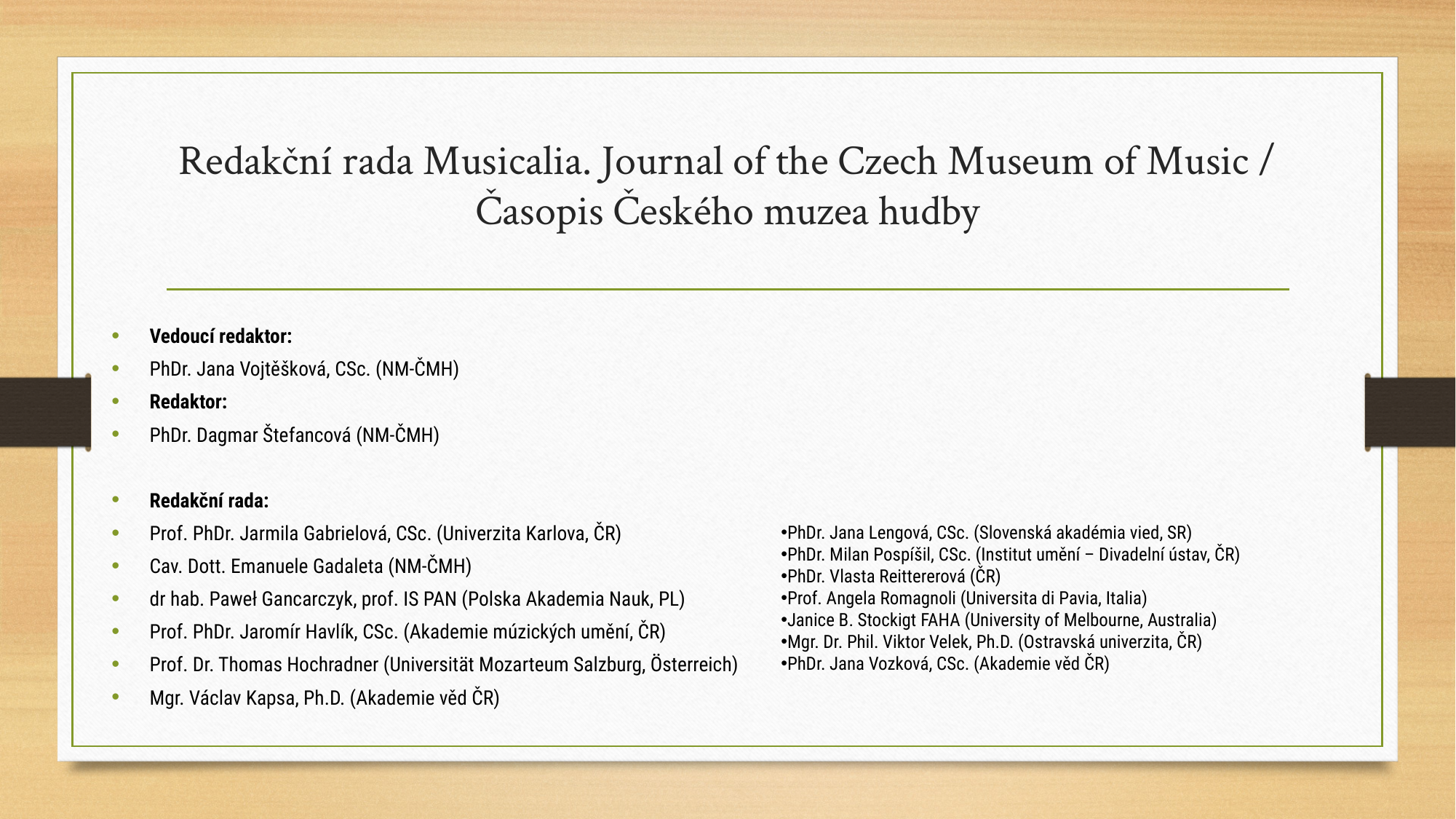

# Redakční rada Musicalia. Journal of the Czech Museum of Music / Časopis Českého muzea hudby
Vedoucí redaktor:
PhDr. Jana Vojtěšková, CSc. (NM-ČMH)
Redaktor:
PhDr. Dagmar Štefancová (NM-ČMH)

Redakční rada:
Prof. PhDr. Jarmila Gabrielová, CSc. (Univerzita Karlova, ČR)
Cav. Dott. Emanuele Gadaleta (NM-ČMH)
dr hab. Paweł Gancarczyk, prof. IS PAN (Polska Akademia Nauk, PL)
Prof. PhDr. Jaromír Havlík, CSc. (Akademie múzických umění, ČR)
Prof. Dr. Thomas Hochradner (Universität Mozarteum Salzburg, Österreich)
Mgr. Václav Kapsa, Ph.D. (Akademie věd ČR)

PhDr. Jana Lengová, CSc. (Slovenská akadémia vied, SR)
PhDr. Milan Pospíšil, CSc. (Institut umění – Divadelní ústav, ČR)
PhDr. Vlasta Reittererová (ČR)
Prof. Angela Romagnoli (Universita di Pavia, Italia)
Janice B. Stockigt FAHA (University of Melbourne, Australia)
Mgr. Dr. Phil. Viktor Velek, Ph.D. (Ostravská univerzita, ČR)
PhDr. Jana Vozková, CSc. (Akademie věd ČR)